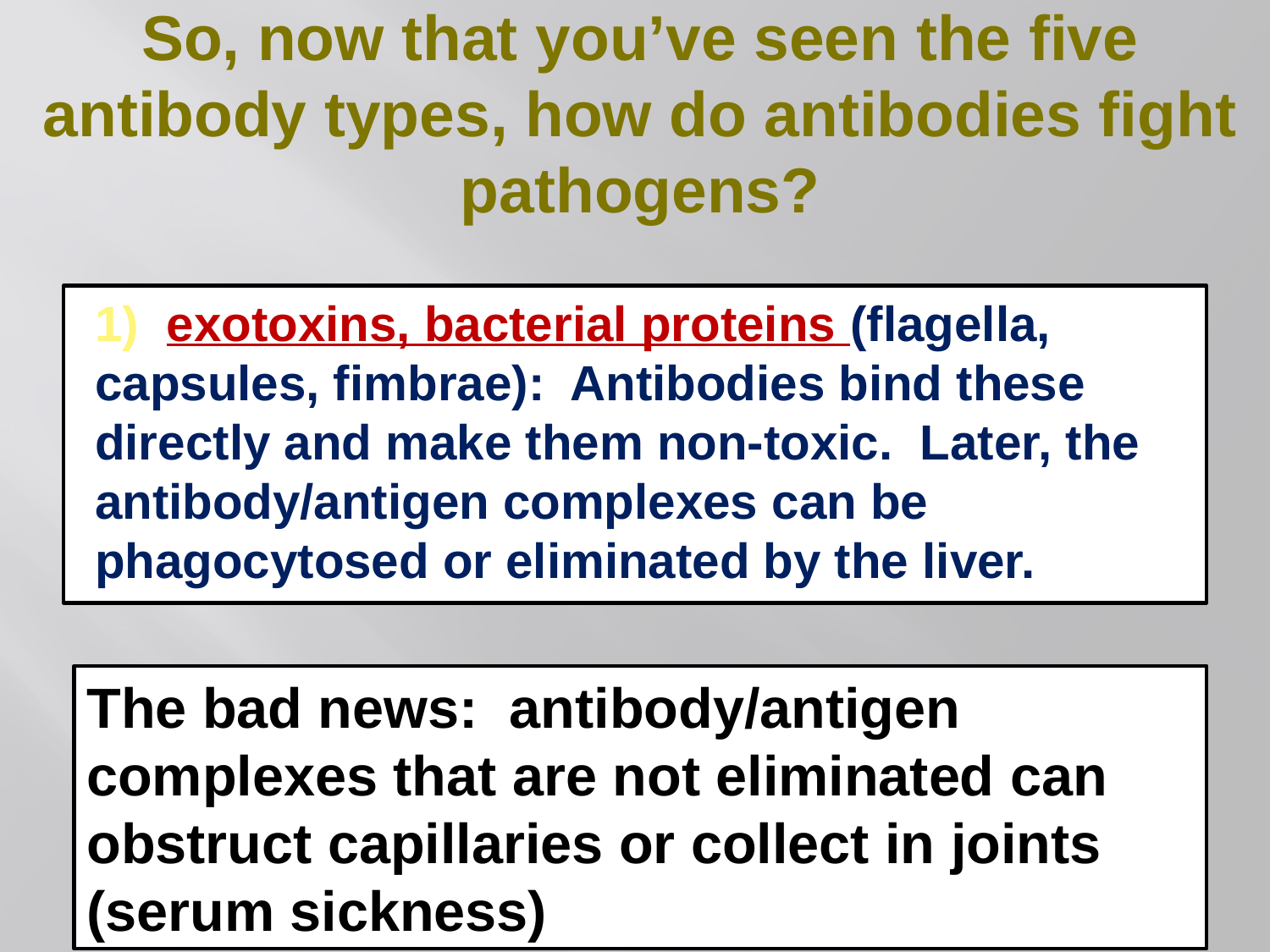

# So, now that you’ve seen the five antibody types, how do antibodies fight pathogens?
1)  exotoxins, bacterial proteins (flagella, capsules, fimbrae):  Antibodies bind these directly and make them non-toxic.  Later, the antibody/antigen complexes can be phagocytosed or eliminated by the liver.
The bad news:  antibody/antigen complexes that are not eliminated can obstruct capillaries or collect in joints (serum sickness)